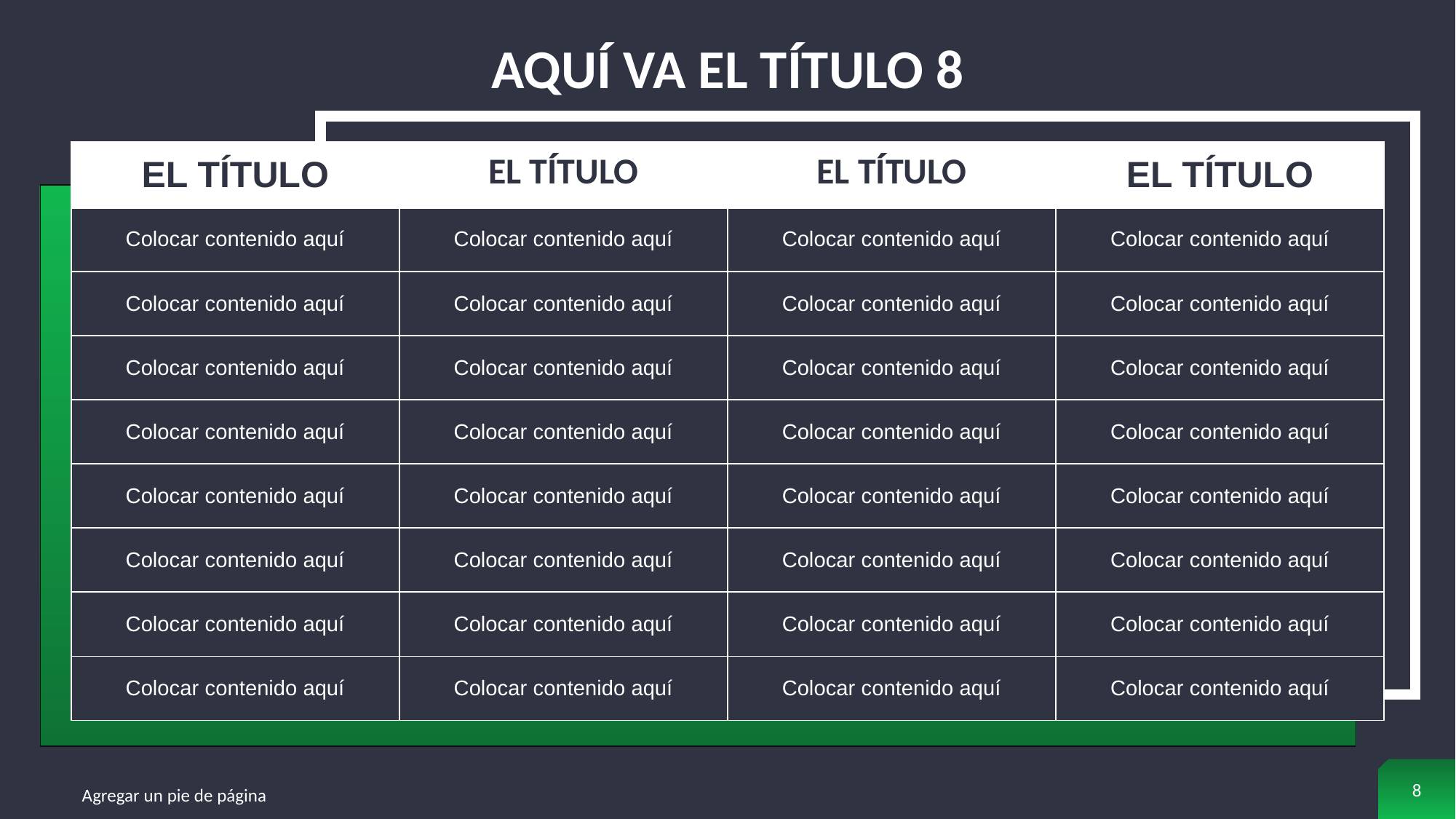

# AQUÍ VA EL TÍTULO 8

| EL TÍTULO | EL TÍTULO | EL TÍTULO | EL TÍTULO |
| --- | --- | --- | --- |
| Colocar contenido aquí | Colocar contenido aquí | Colocar contenido aquí | Colocar contenido aquí |
| Colocar contenido aquí | Colocar contenido aquí | Colocar contenido aquí | Colocar contenido aquí |
| Colocar contenido aquí | Colocar contenido aquí | Colocar contenido aquí | Colocar contenido aquí |
| Colocar contenido aquí | Colocar contenido aquí | Colocar contenido aquí | Colocar contenido aquí |
| Colocar contenido aquí | Colocar contenido aquí | Colocar contenido aquí | Colocar contenido aquí |
| Colocar contenido aquí | Colocar contenido aquí | Colocar contenido aquí | Colocar contenido aquí |
| Colocar contenido aquí | Colocar contenido aquí | Colocar contenido aquí | Colocar contenido aquí |
| Colocar contenido aquí | Colocar contenido aquí | Colocar contenido aquí | Colocar contenido aquí |

8
Agregar un pie de página